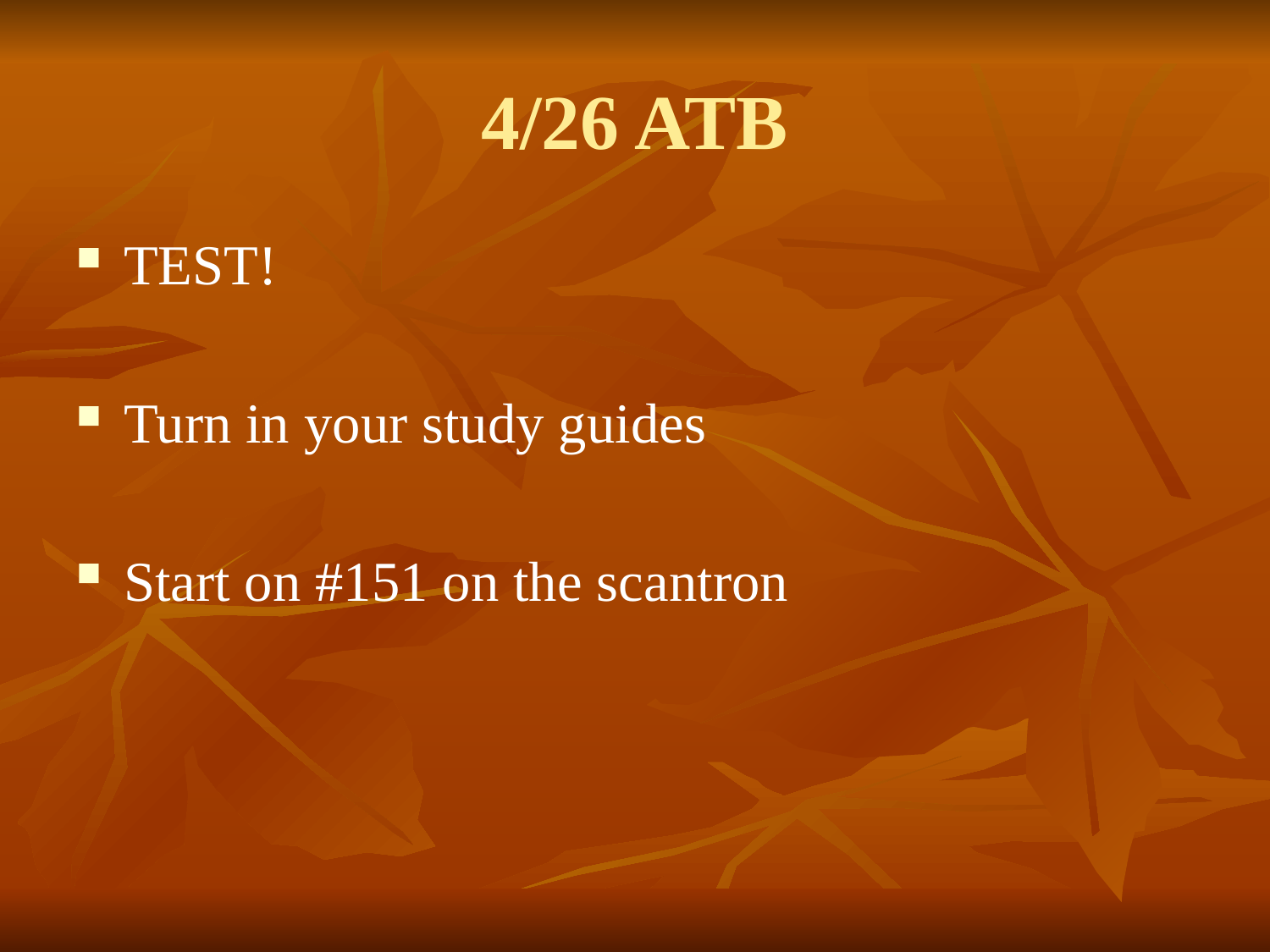

# 4/26 ATB
TEST!

Turn in your study guides

Start on #151 on the scantron